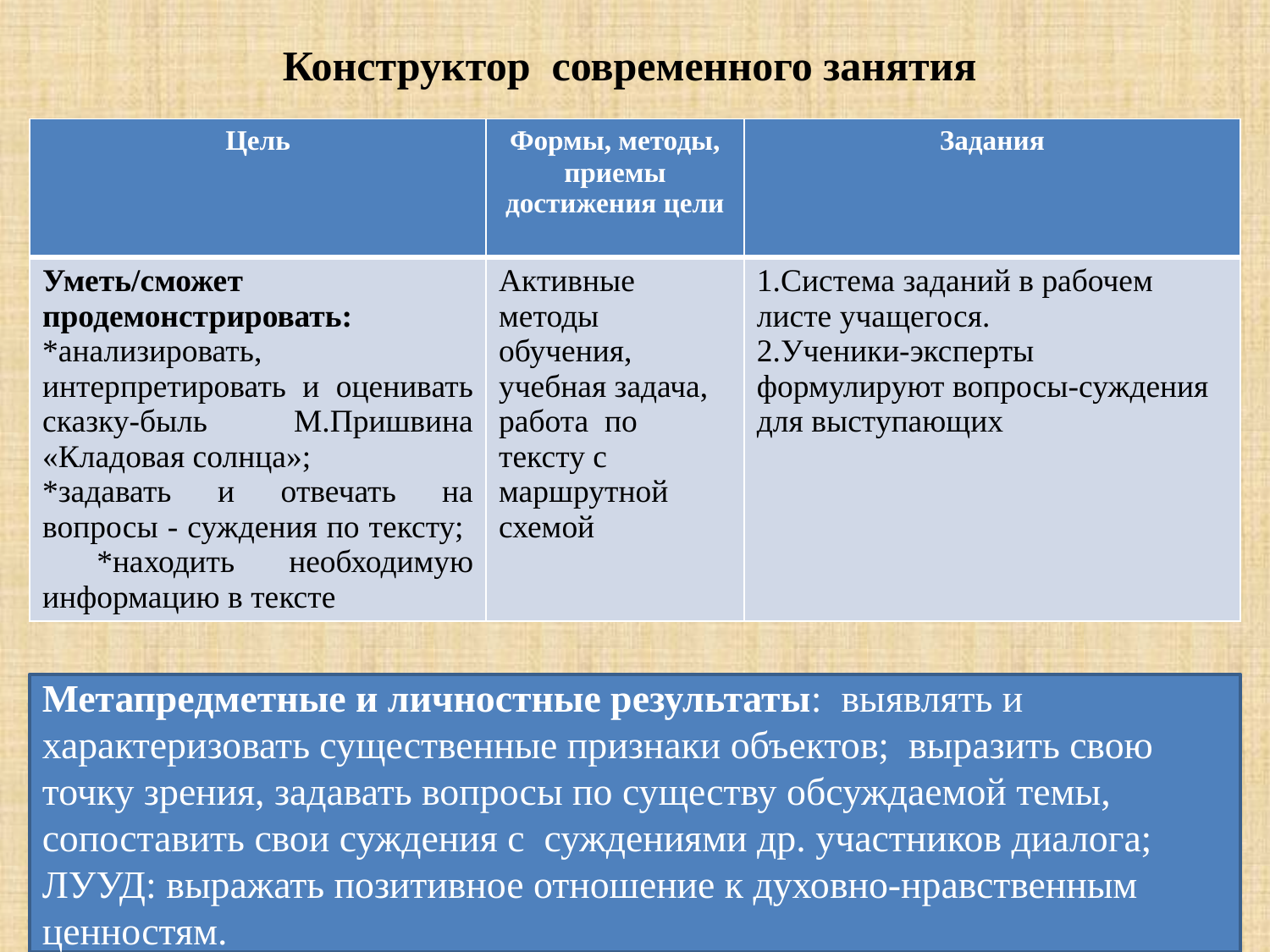

# Конструктор  современного занятия
| Цель | Формы, методы, приемы достижения цели | Задания |
| --- | --- | --- |
| Уметь/сможет продемонстрировать: \*анализировать, интерпретировать и оценивать сказку-быль М.Пришвина «Кладовая солнца»; \*задавать и отвечать на вопросы - суждения по тексту; \*находить необходимую информацию в тексте | Активные методы обучения, учебная задача, работа по тексту с маршрутной схемой | 1.Система заданий в рабочем листе учащегося. 2.Ученики-эксперты формулируют вопросы-суждения для выступающих |
Метапредметные и личностные результаты:  выявлять и характеризовать существенные признаки объектов;  выразить свою точку зрения, задавать вопросы по существу обсуждаемой темы, сопоставить свои суждения с  суждениями др. участников диалога; ЛУУД: выражать позитивное отношение к духовно-нравственным ценностям.